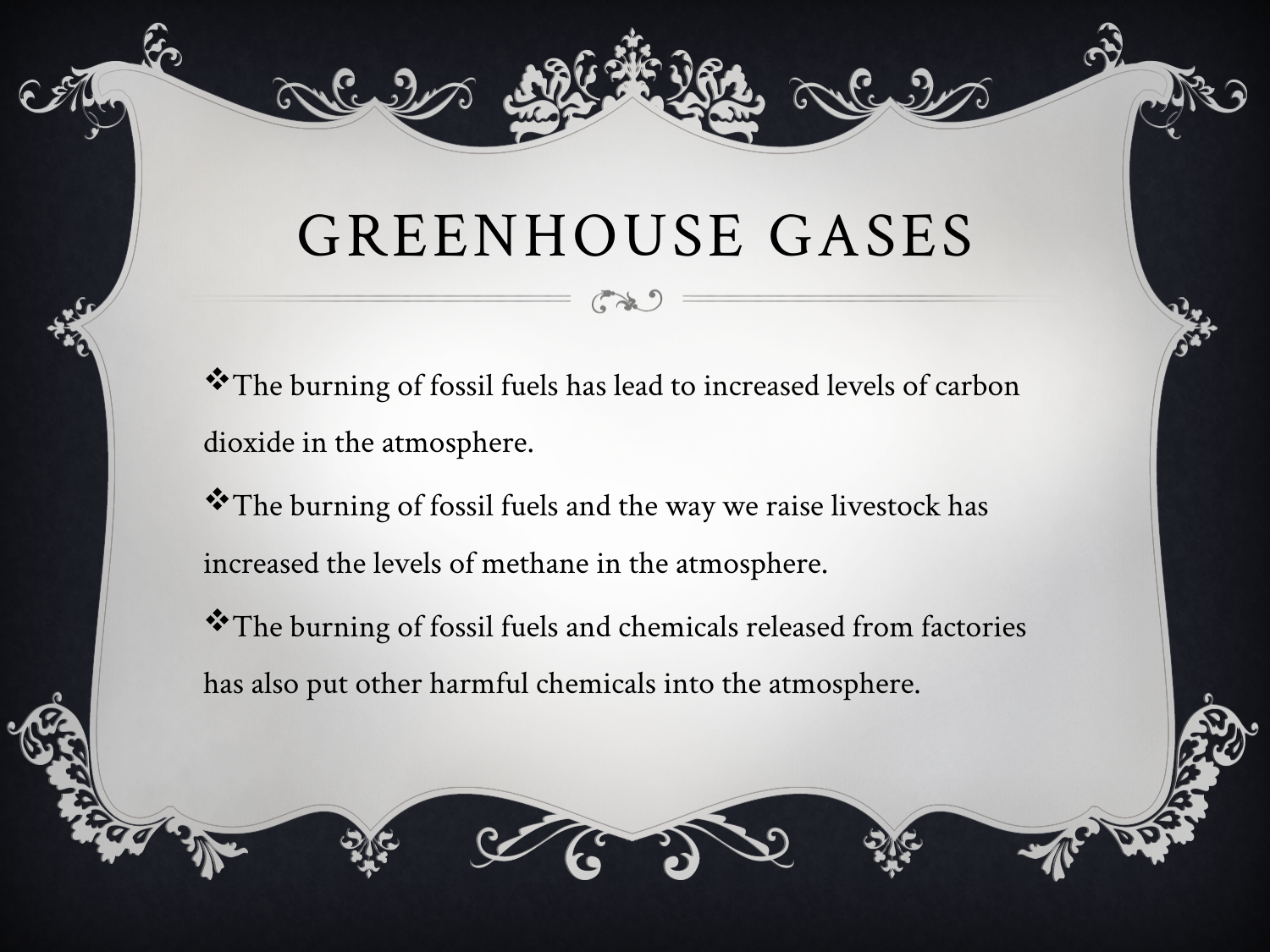

# Greenhouse gases
The burning of fossil fuels has lead to increased levels of carbon dioxide in the atmosphere.
The burning of fossil fuels and the way we raise livestock has increased the levels of methane in the atmosphere.
The burning of fossil fuels and chemicals released from factories has also put other harmful chemicals into the atmosphere.